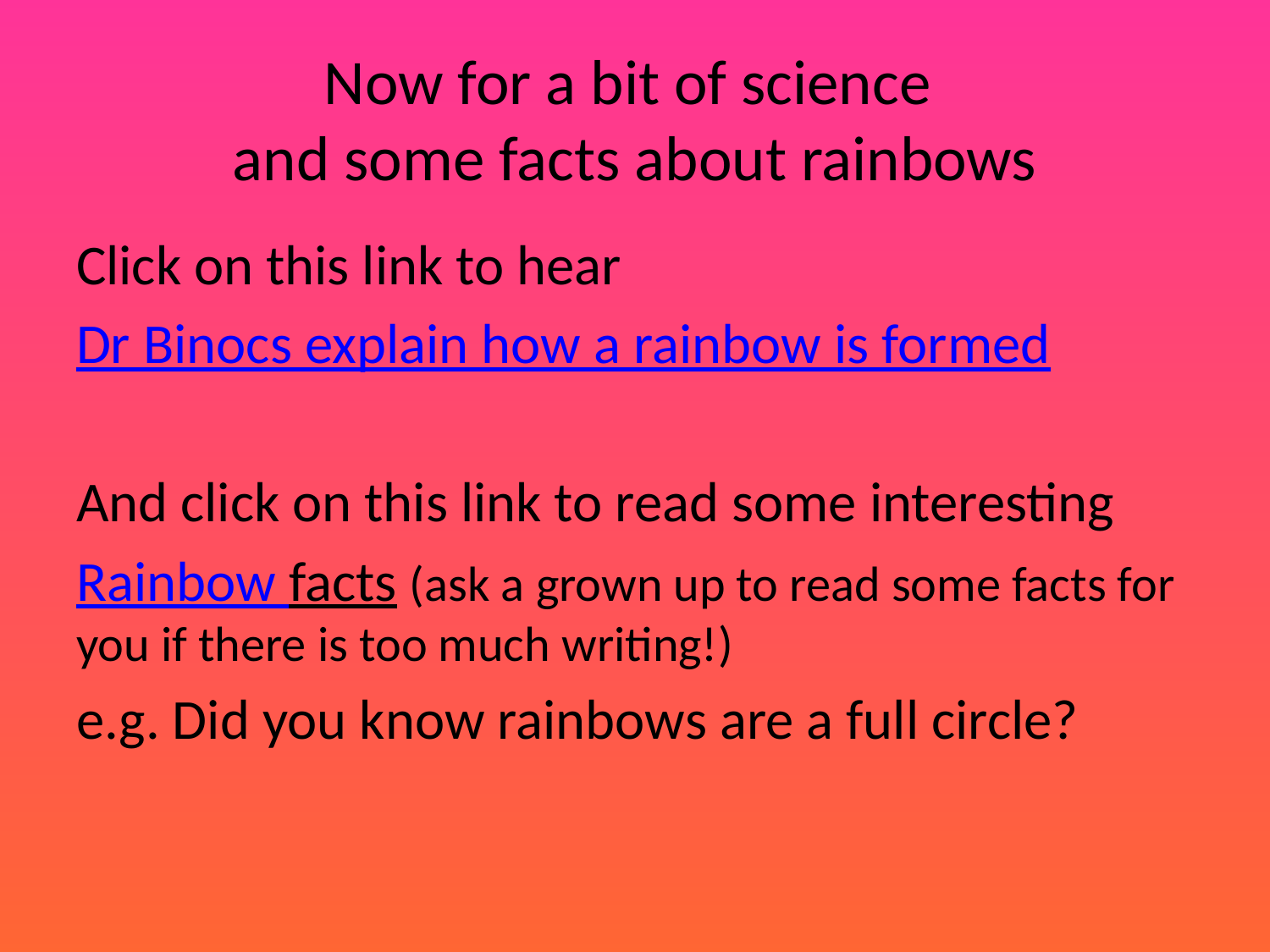

# Now for a bit of science and some facts about rainbows
Click on this link to hear
Dr Binocs explain how a rainbow is formed

And click on this link to read some interesting
Rainbow facts (ask a grown up to read some facts for you if there is too much writing!)
e.g. Did you know rainbows are a full circle?